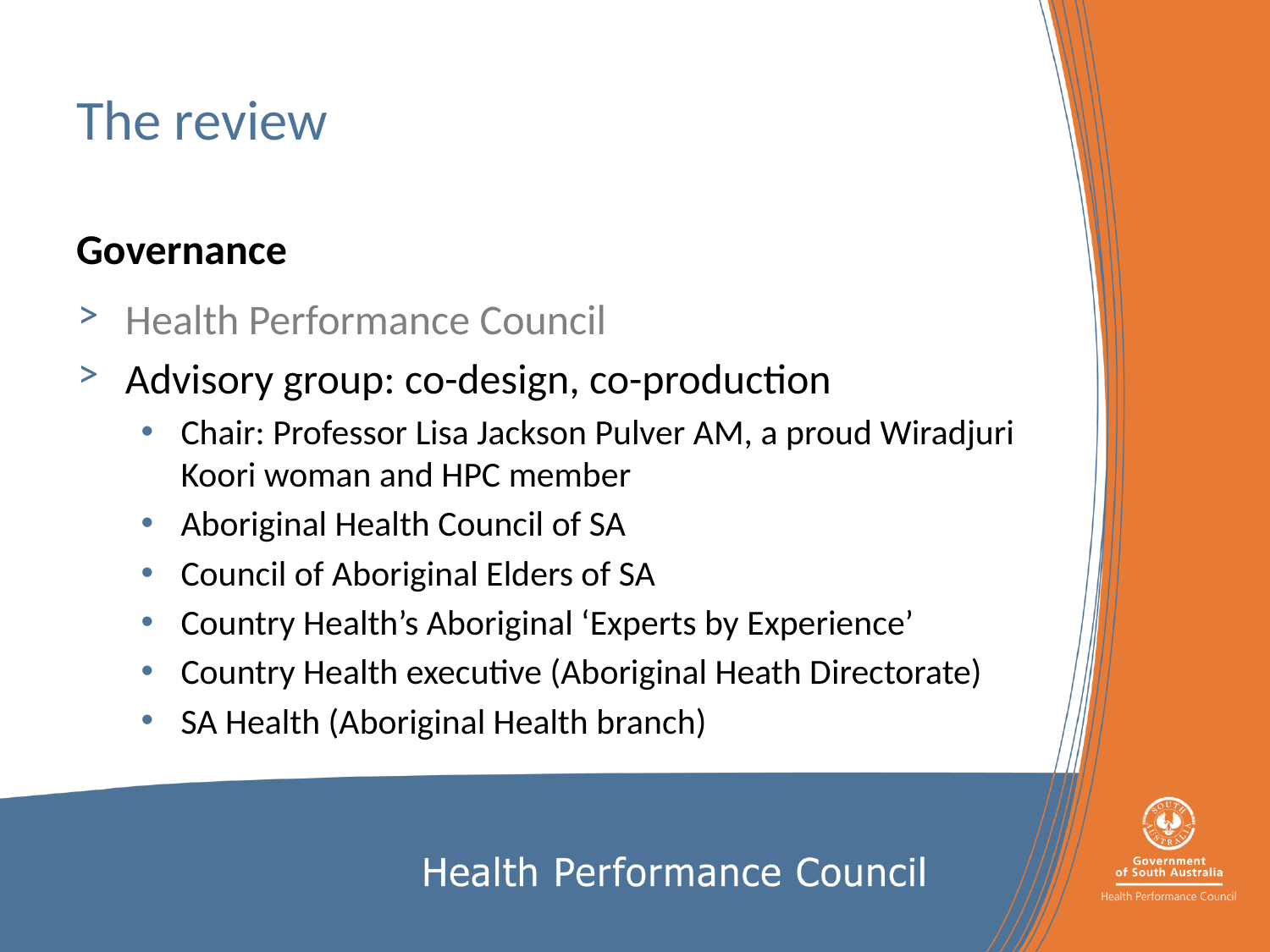

# The review
Governance
Health Performance Council
Advisory group: co-design, co-production
Chair: Professor Lisa Jackson Pulver AM, a proud Wiradjuri Koori woman and HPC member
Aboriginal Health Council of SA
Council of Aboriginal Elders of SA
Country Health’s Aboriginal ‘Experts by Experience’
Country Health executive (Aboriginal Heath Directorate)
SA Health (Aboriginal Health branch)